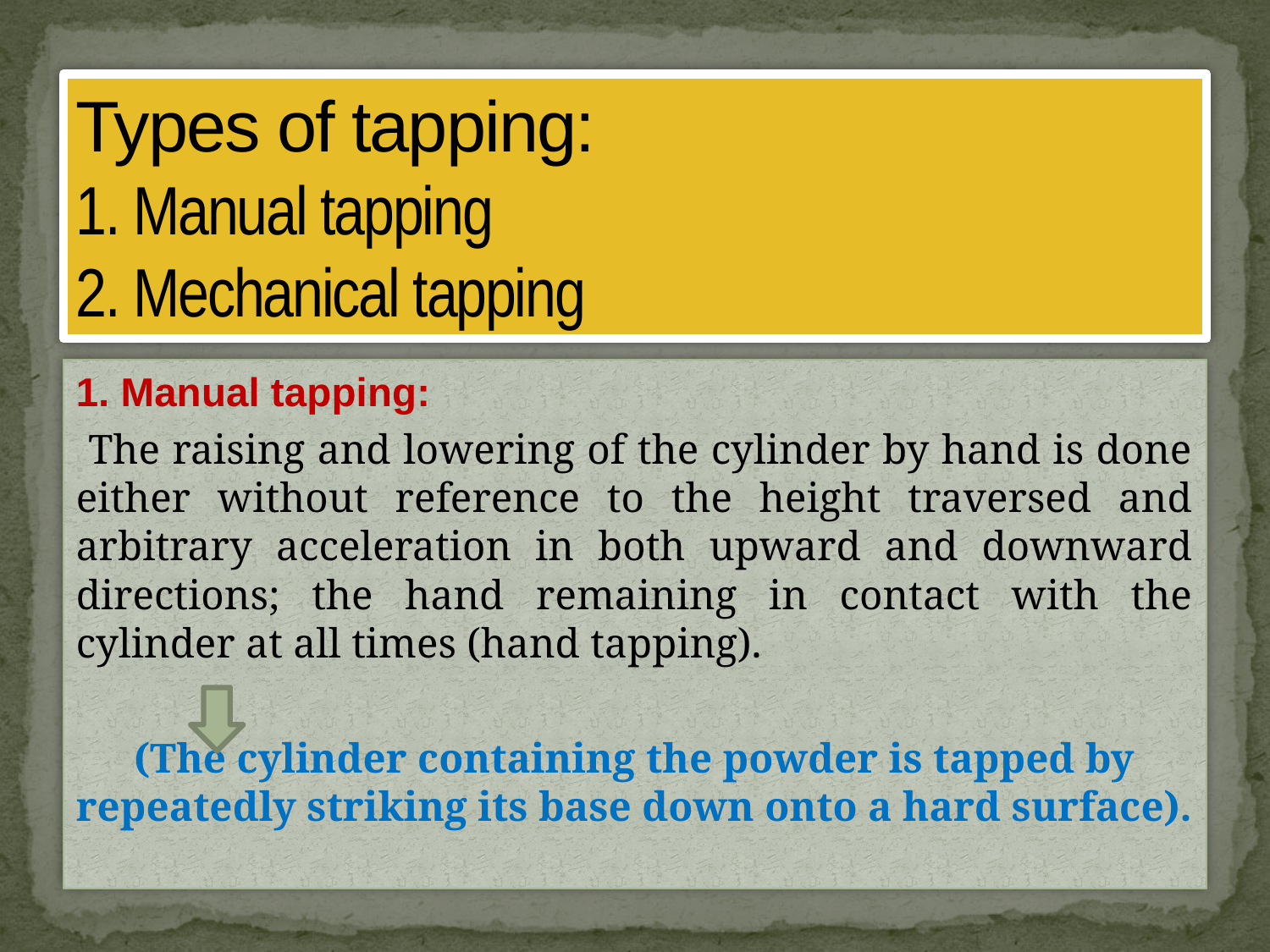

# Types of tapping: 1. Manual tapping 2. Mechanical tapping
1. Manual tapping:
 The raising and lowering of the cylinder by hand is done either without reference to the height traversed and arbitrary acceleration in both upward and downward directions; the hand remaining in contact with the cylinder at all times (hand tapping).

(The cylinder containing the powder is tapped by repeatedly striking its base down onto a hard surface).